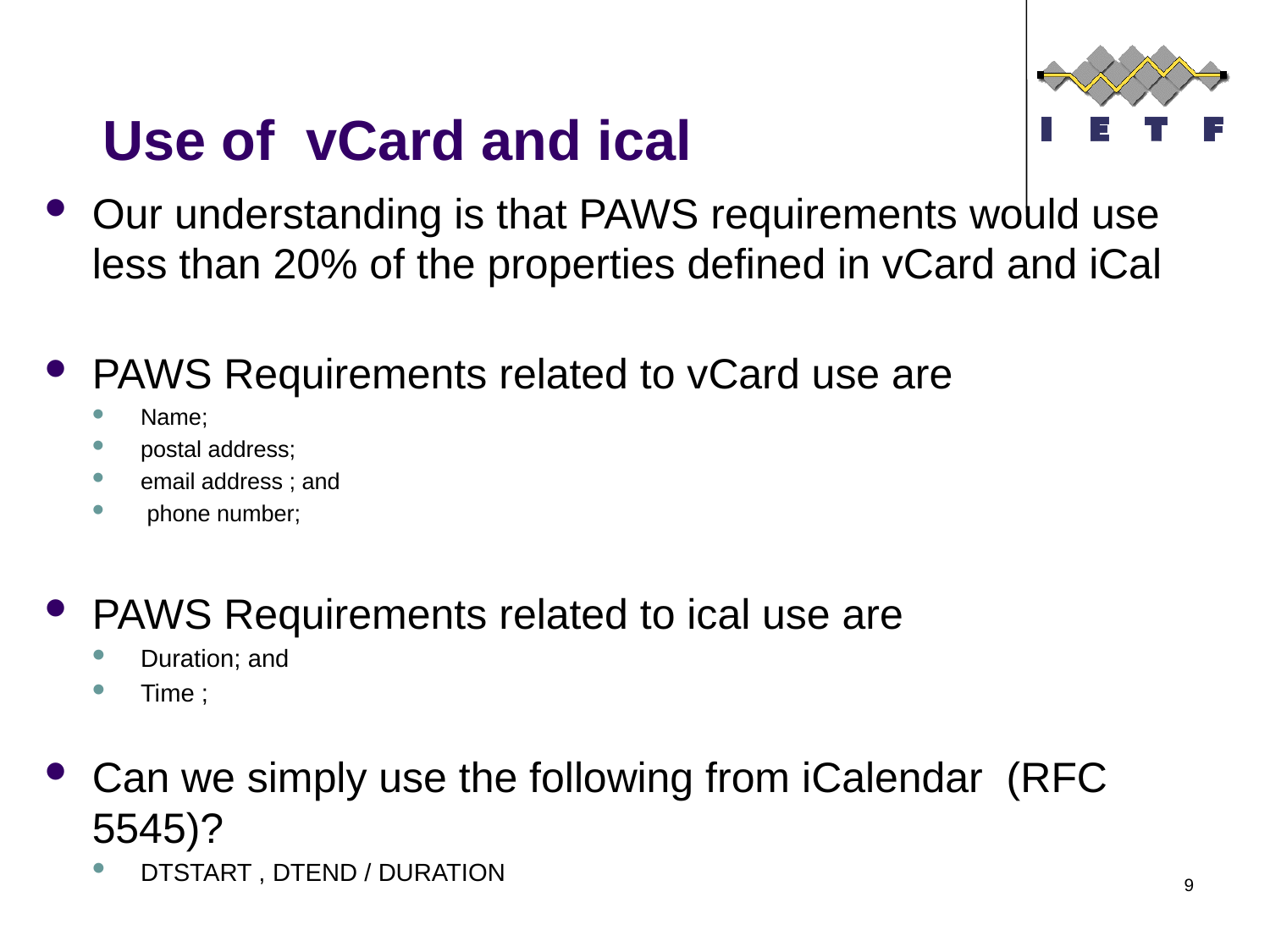

# Use of  vCard and ical
Our understanding is that PAWS requirements would use less than 20% of the properties defined in vCard and iCal
PAWS Requirements related to vCard use are
Name;
postal address;
email address ; and
 phone number;

PAWS Requirements related to ical use are
Duration; and
Time ;

Can we simply use the following from iCalendar  (RFC 5545)?
DTSTART , DTEND / DURATION
9